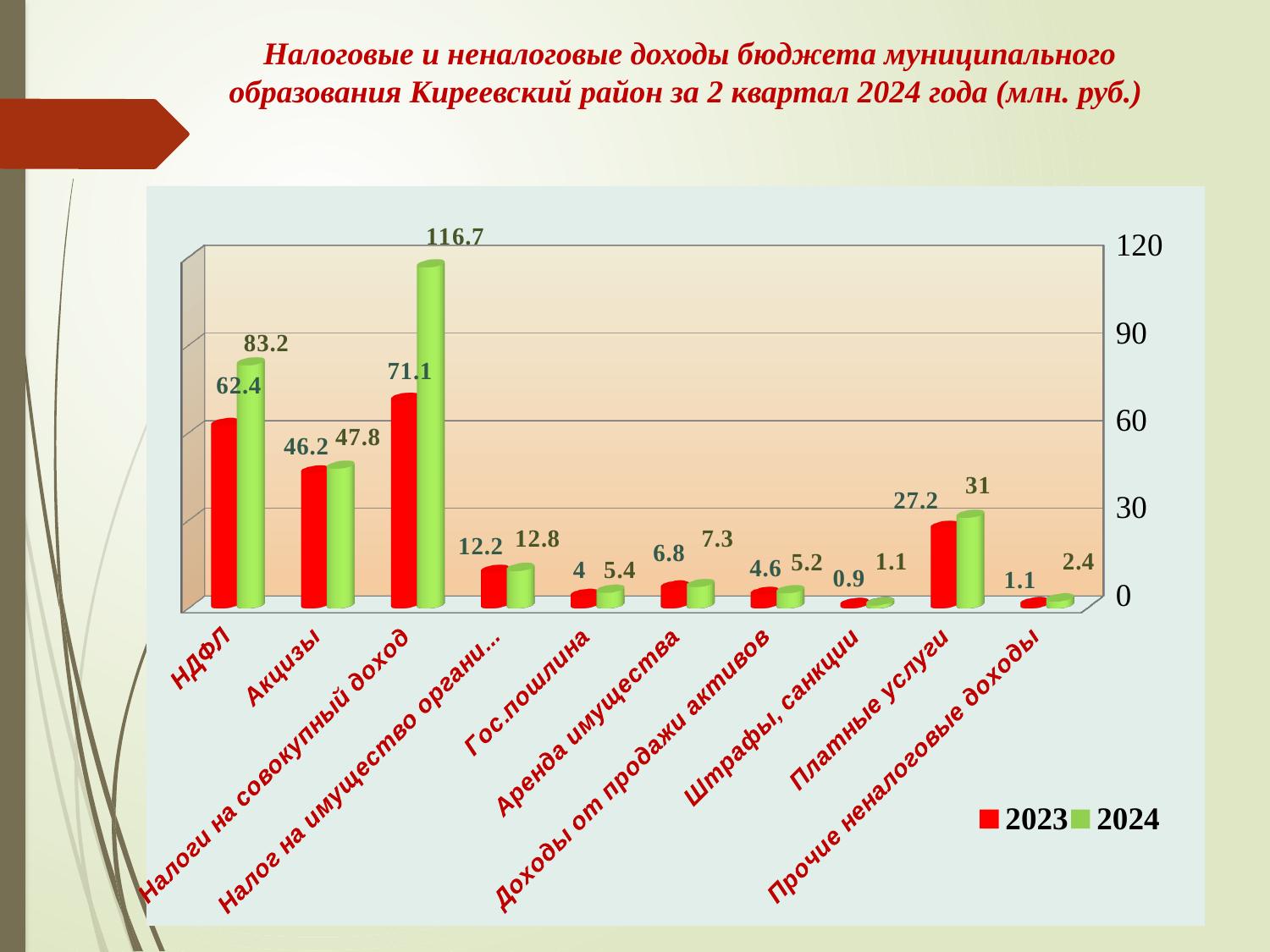

# Налоговые и неналоговые доходы бюджета муниципального образования Киреевский район за 2 квартал 2024 года (млн. руб.)

[unsupported chart]